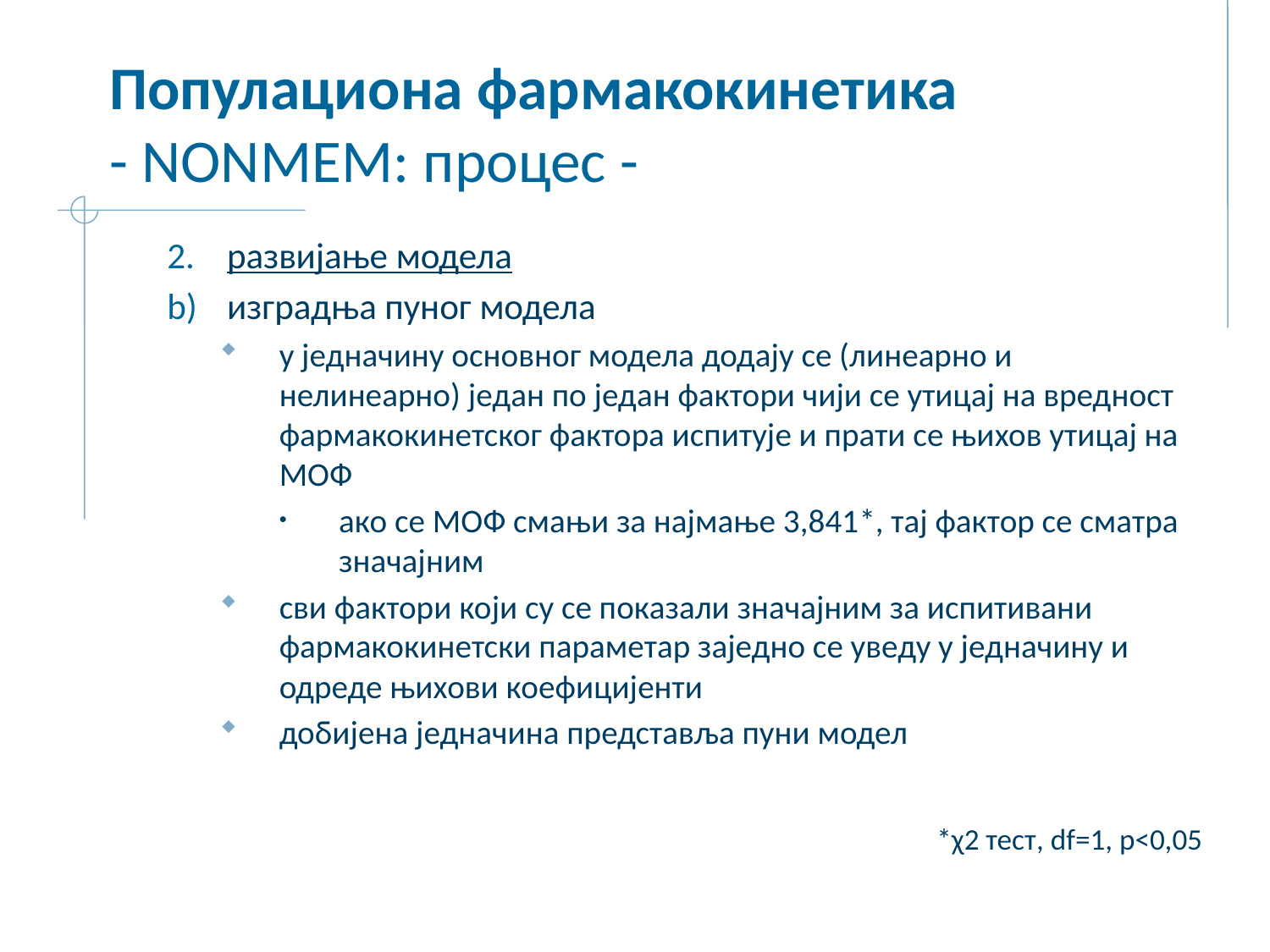

# Популациона фармакокинетика - NONMEM: процес -
развијање модела
изградња пуног модела
у једначину основног модела додају се (линеарно и нелинеарно) један по један фактори чији се утицај на вредност фармакокинетског фактора испитује и прати се њихов утицај на МОФ
ако се МОФ смањи за најмање 3,841*, тај фактор се сматра значајним
сви фактори који су се показали значајним за испитивани фармакокинетски параметар заједно се уведу у једначину и одреде њихови коефицијенти
добијена једначина представља пуни модел

*χ2 тест, df=1, p<0,05